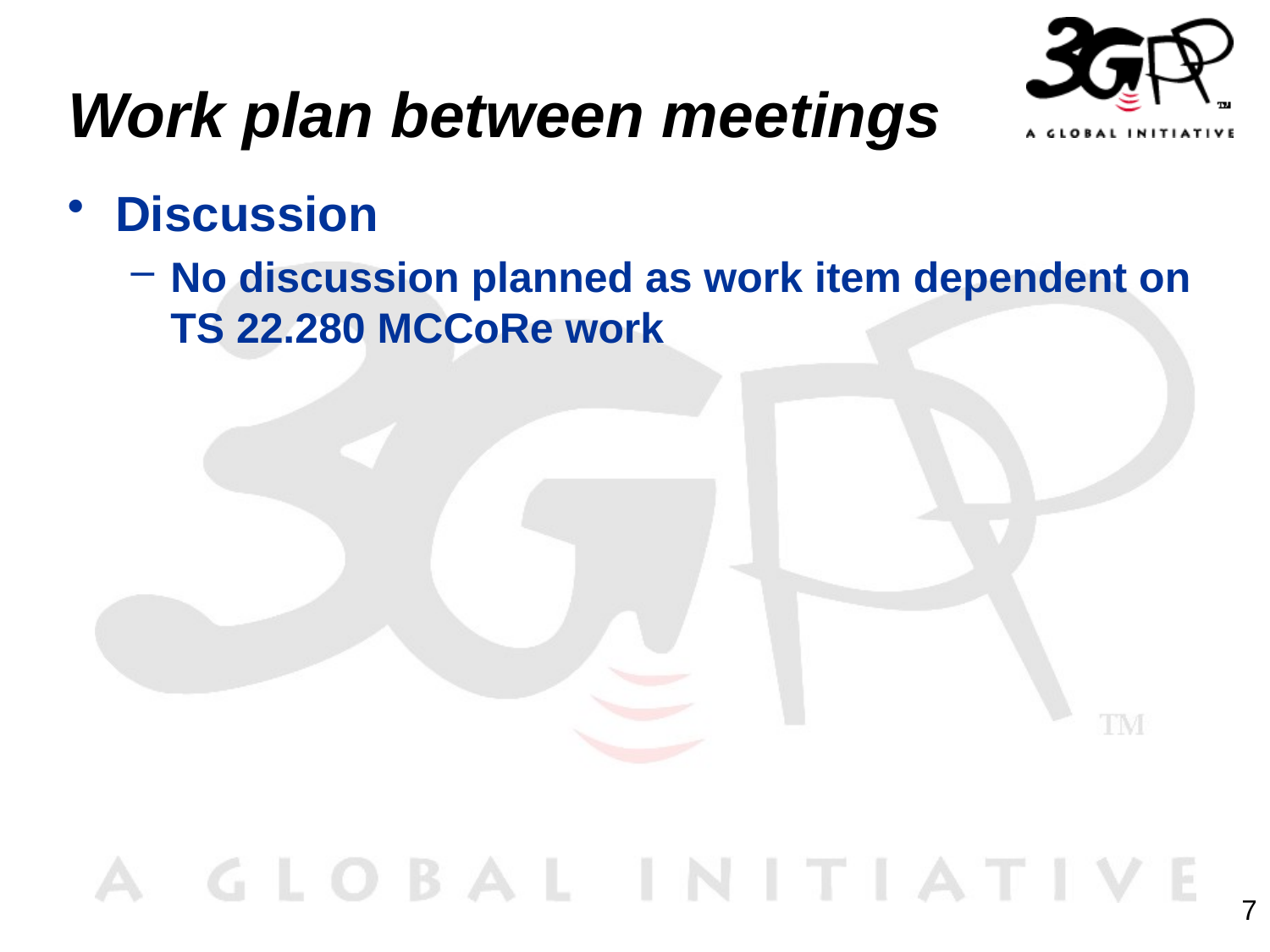

# Work plan between meetings
Discussion
No discussion planned as work item dependent on TS 22.280 MCCoRe work
7